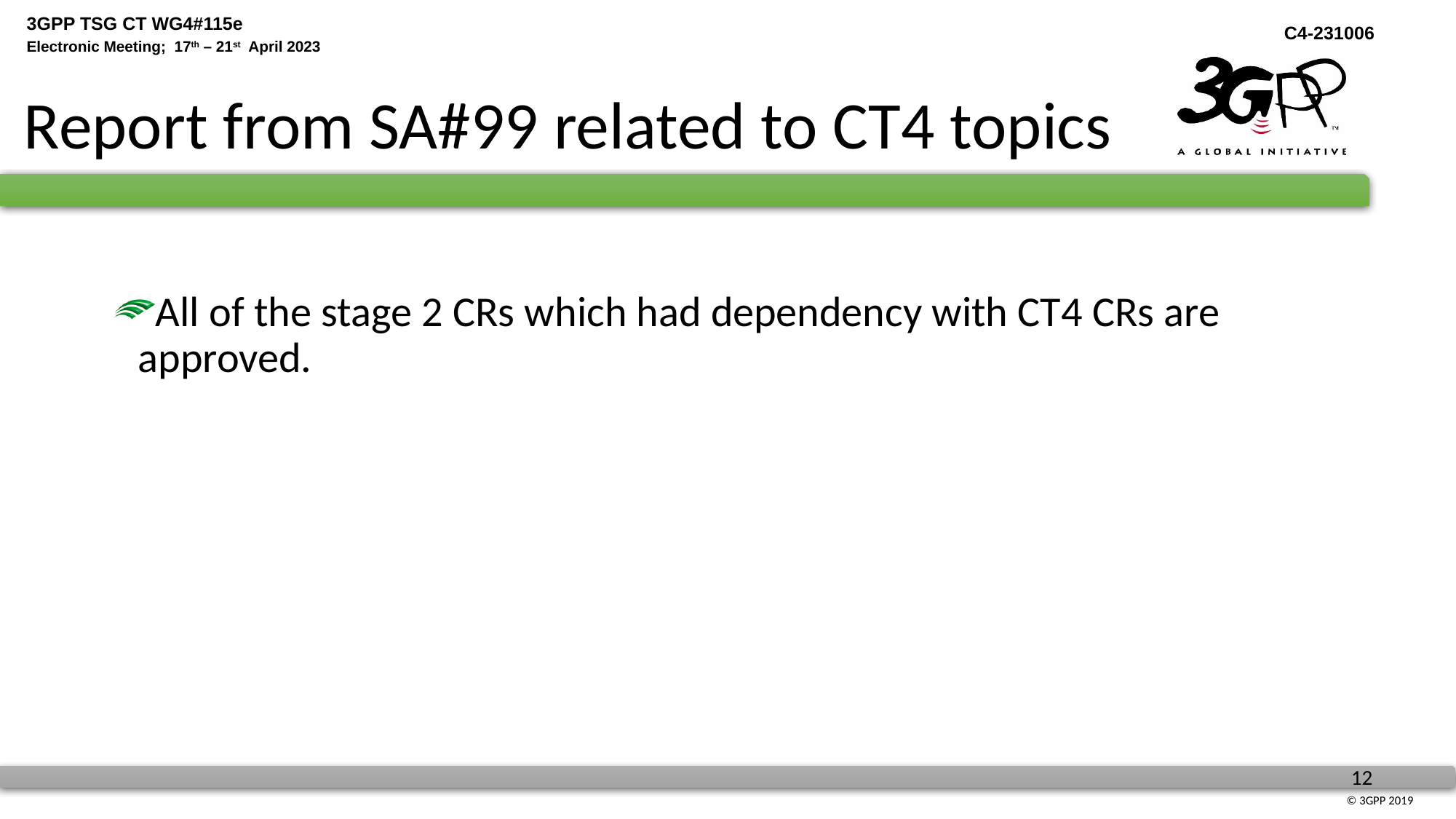

# Report from SA#99 related to CT4 topics

All of the stage 2 CRs which had dependency with CT4 CRs are approved.